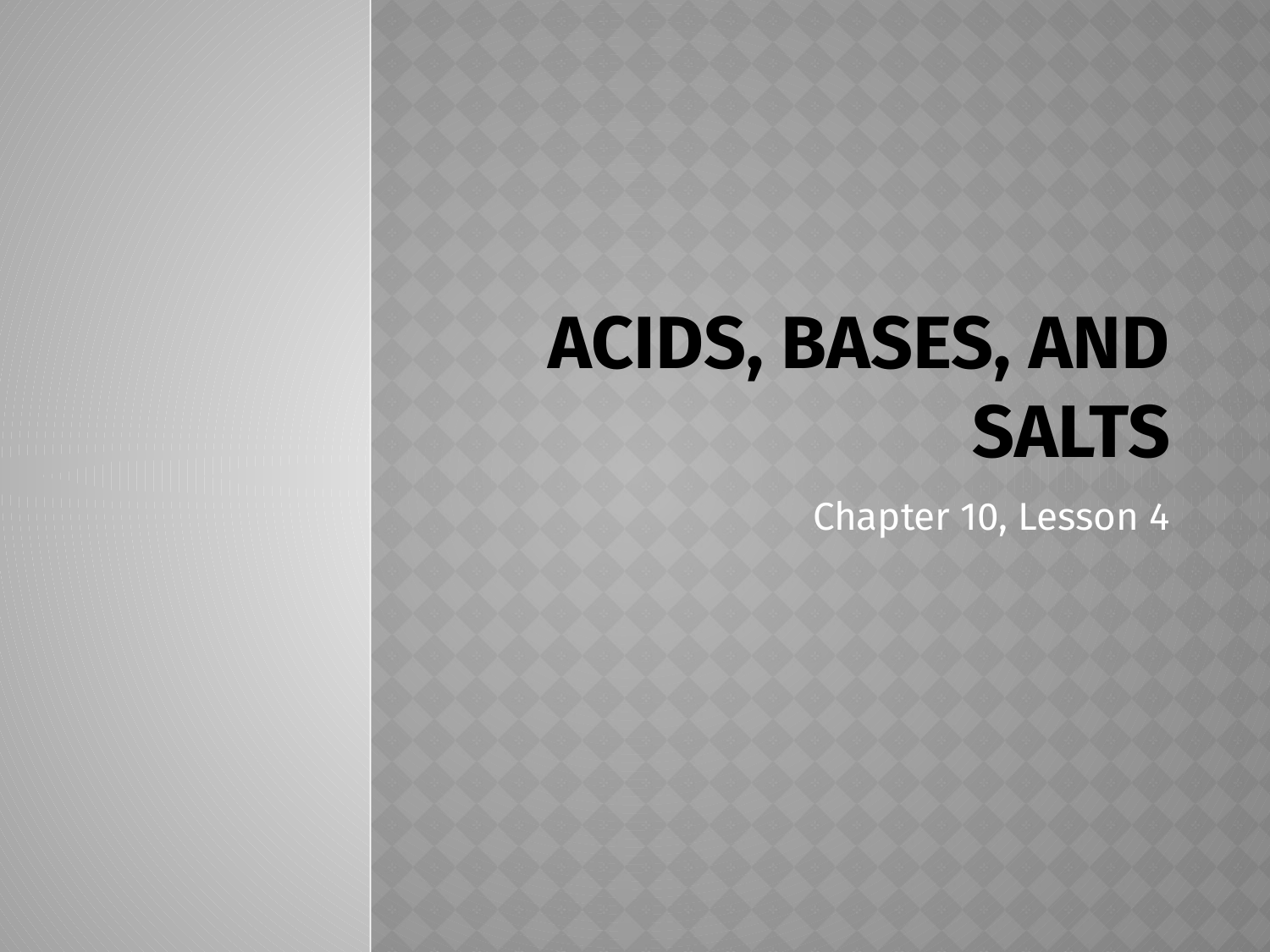

# Acids, Bases, and Salts
Chapter 10, Lesson 4